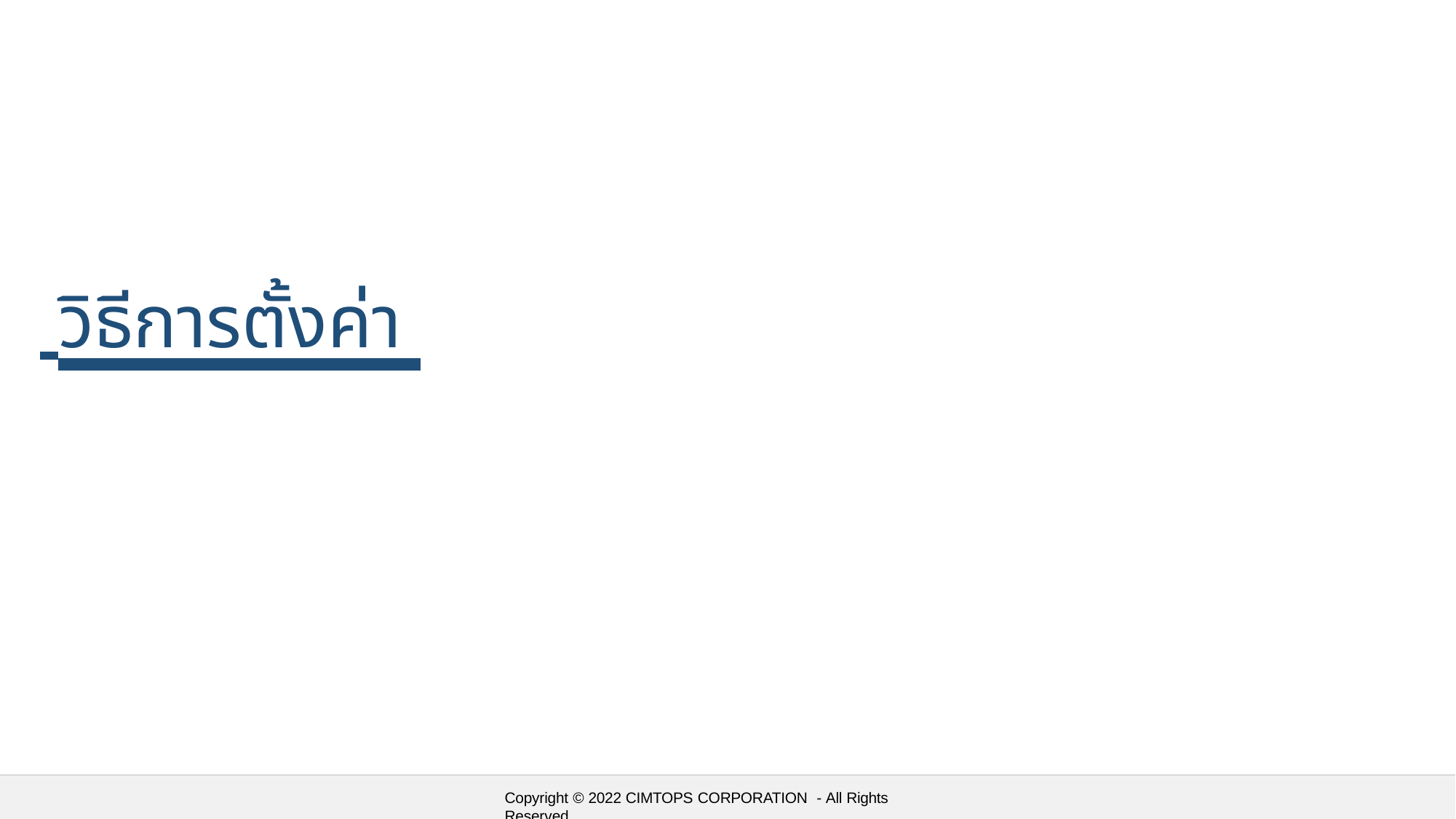

# วิธีการตั้งค่า

Copyright © 2022 CIMTOPS CORPORATION - All Rights Reserved.